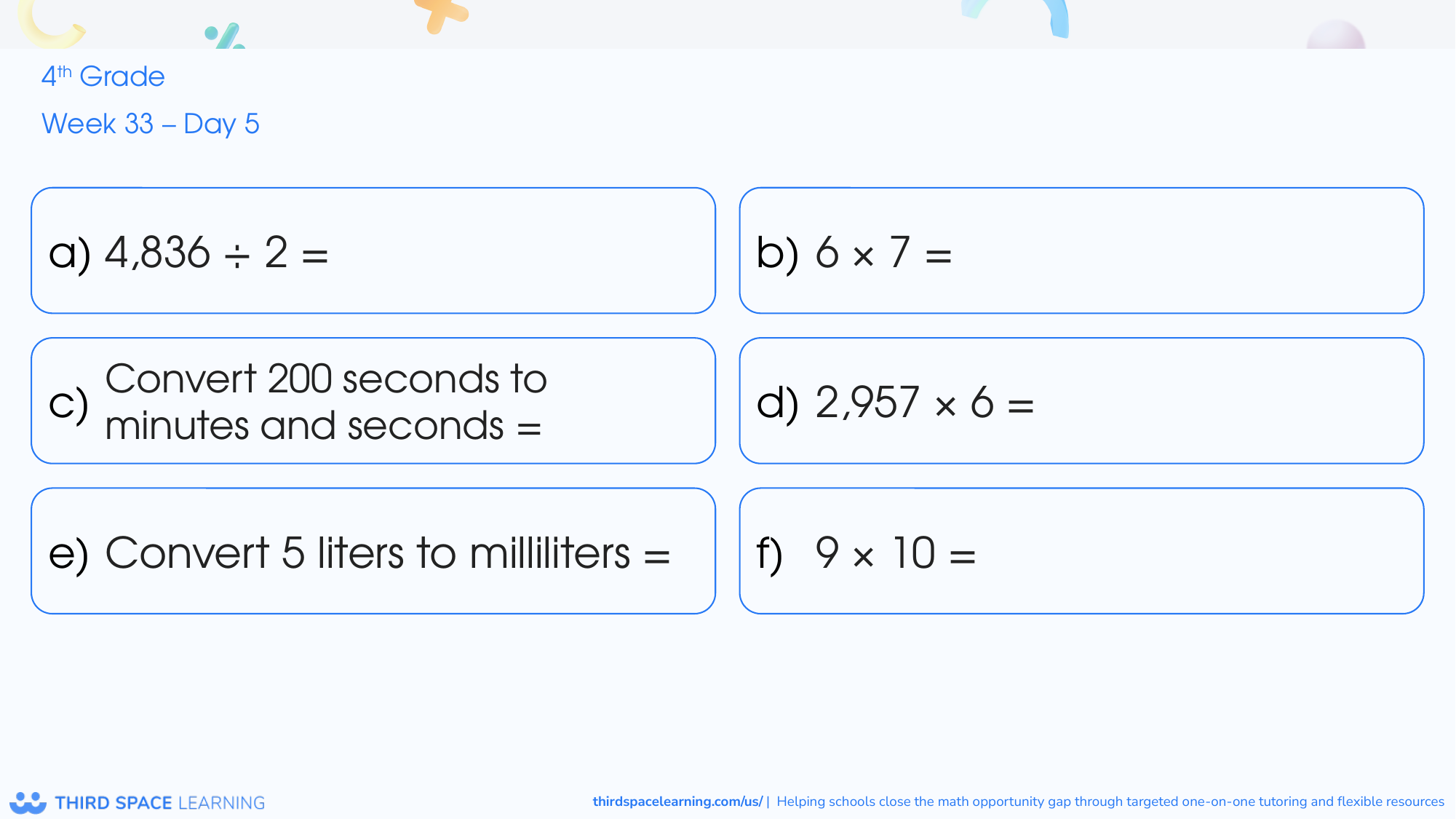

4th Grade
Week 33 – Day 5
4,836 ÷ 2 =
6 × 7 =
Convert 200 seconds to minutes and seconds =
2,957 × 6 =
Convert 5 liters to milliliters =
9 × 10 =